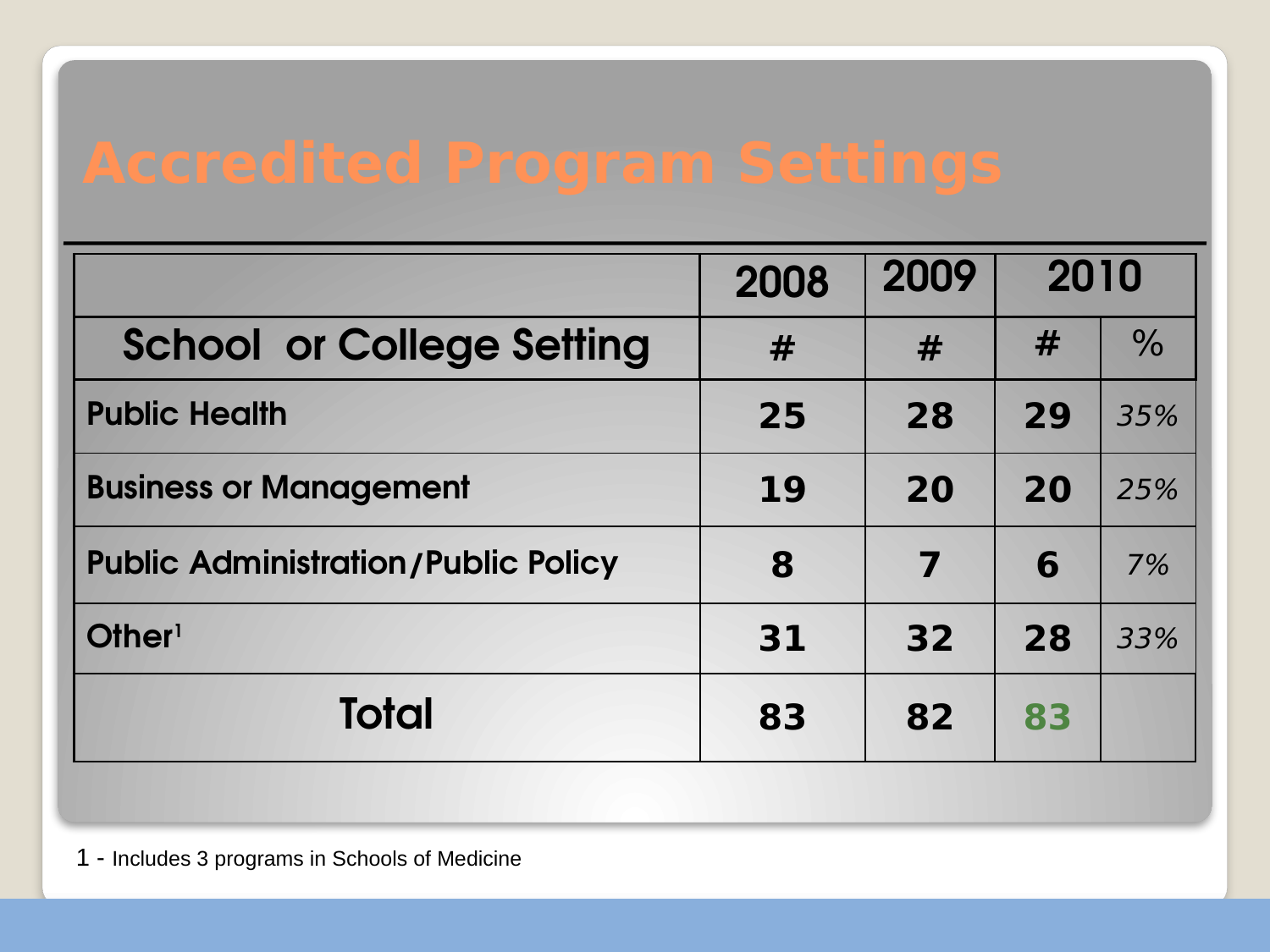

# Accredited Program Settings
|  | 2008 | 2009 | 2010 |  |
| --- | --- | --- | --- | --- |
| School or College Setting | # | # | # | % |
| Public Health | 25 | 28 | 29 | 35% |
| Business or Management | 19 | 20 | 20 | 25% |
| Public Administration/Public Policy | 8 | 7 | 6 | 7% |
| Other1 | 31 | 32 | 28 | 33% |
| Total | 83 | 82 | 83 |  |
1 - Includes 3 programs in Schools of Medicine